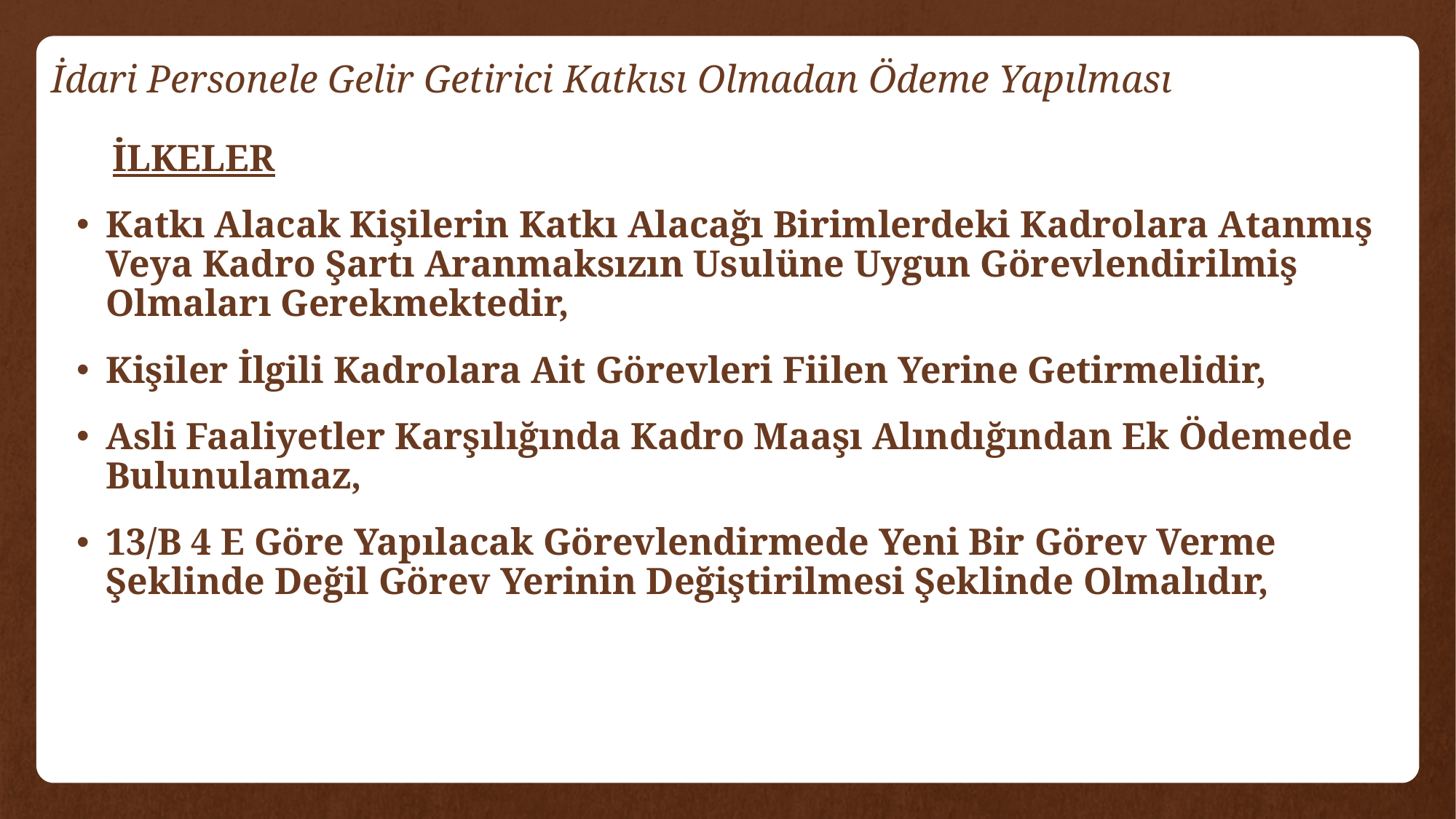

# İdari Personele Gelir Getirici Katkısı Olmadan Ödeme Yapılması
İLKELER
Katkı Alacak Kişilerin Katkı Alacağı Birimlerdeki Kadrolara Atanmış Veya Kadro Şartı Aranmaksızın Usulüne Uygun Görevlendirilmiş Olmaları Gerekmektedir,
Kişiler İlgili Kadrolara Ait Görevleri Fiilen Yerine Getirmelidir,
Asli Faaliyetler Karşılığında Kadro Maaşı Alındığından Ek Ödemede Bulunulamaz,
13/B 4 E Göre Yapılacak Görevlendirmede Yeni Bir Görev Verme Şeklinde Değil Görev Yerinin Değiştirilmesi Şeklinde Olmalıdır,